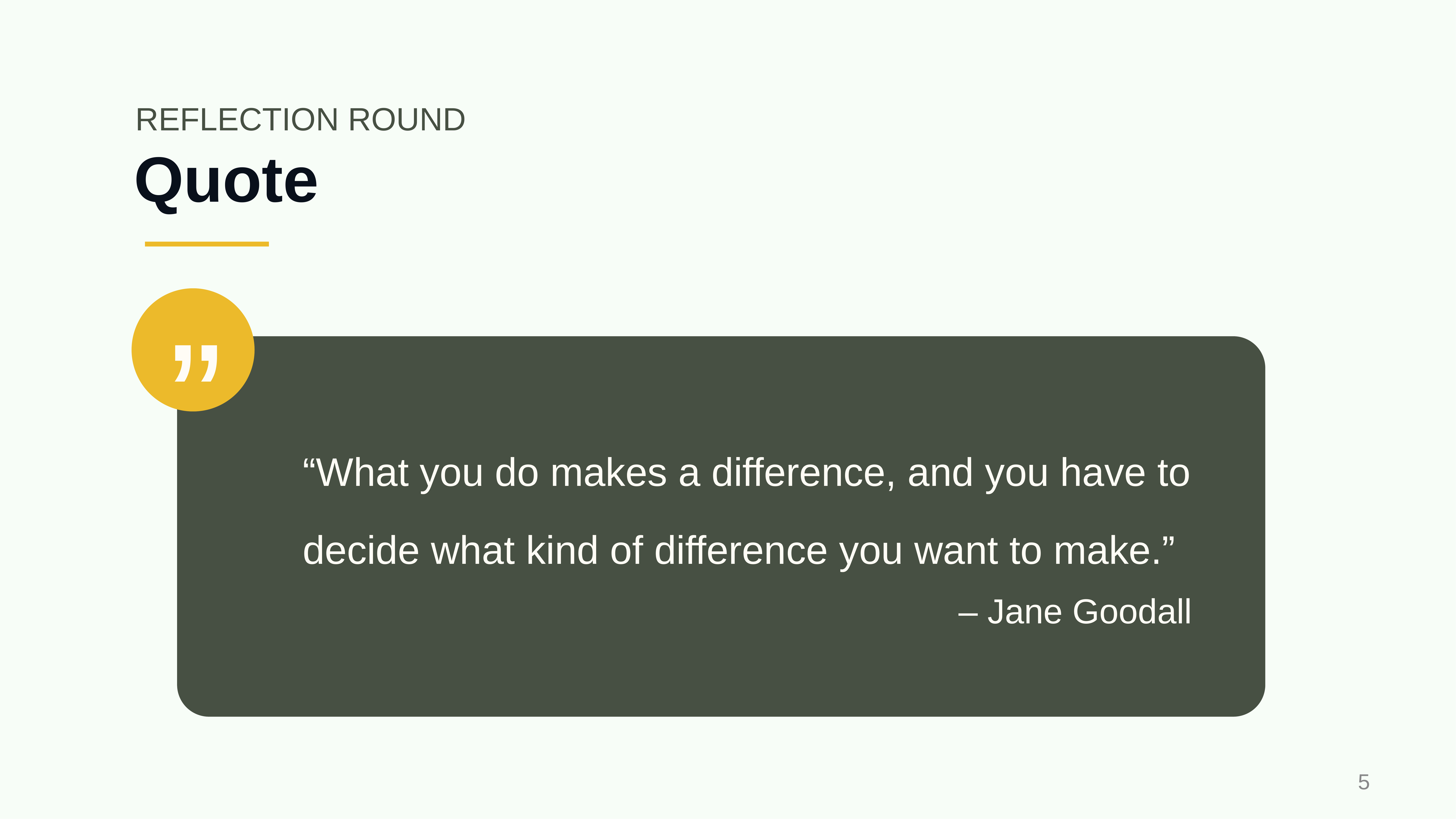

REFLECTION ROUND
# Quote

”

“What you do makes a difference, and you have to decide what kind of difference you want to make.”
– Jane Goodall
5